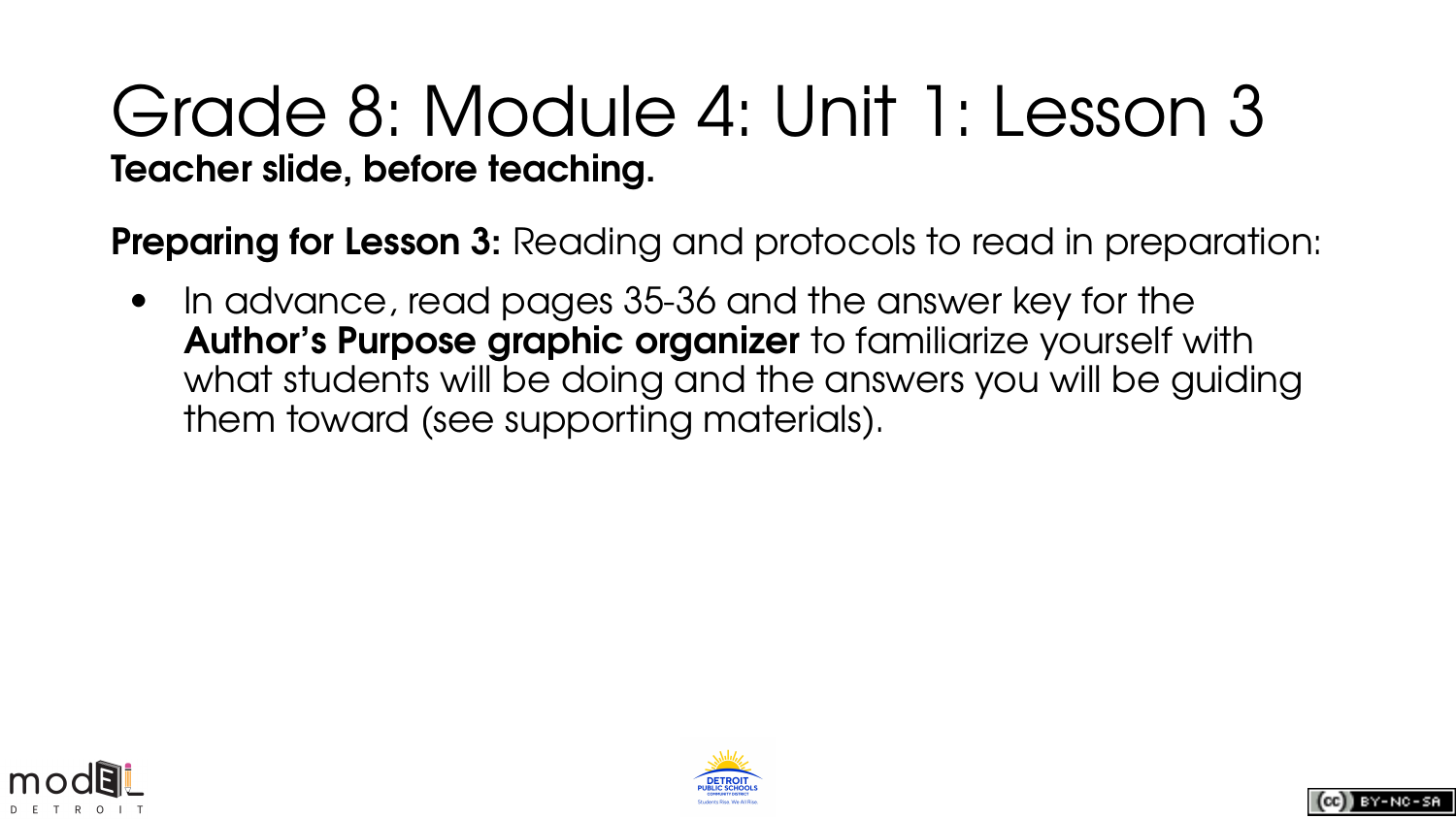

# Grade 8: Module 4: Unit 1: Lesson 3
Teacher slide, before teaching.

Preparing for Lesson 3: Reading and protocols to read in preparation:
In advance, read pages 35-36 and the answer key for the Author’s Purpose graphic organizer to familiarize yourself with what students will be doing and the answers you will be guiding them toward (see supporting materials).